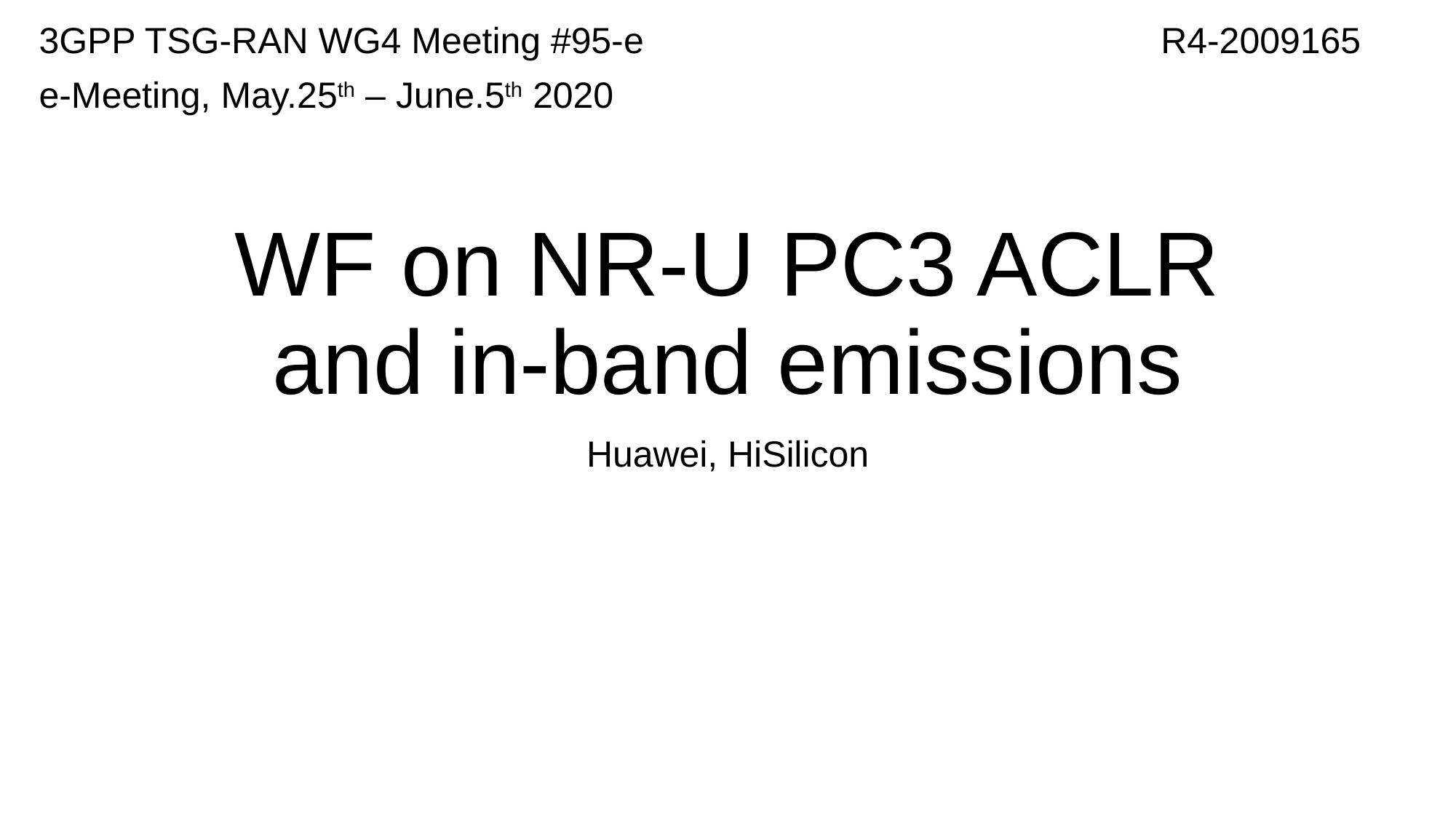

3GPP TSG-RAN WG4 Meeting #95-e					   R4-2009165
e-Meeting, May.25th – June.5th 2020
# WF on NR-U PC3 ACLR and in-band emissions
Huawei, HiSilicon